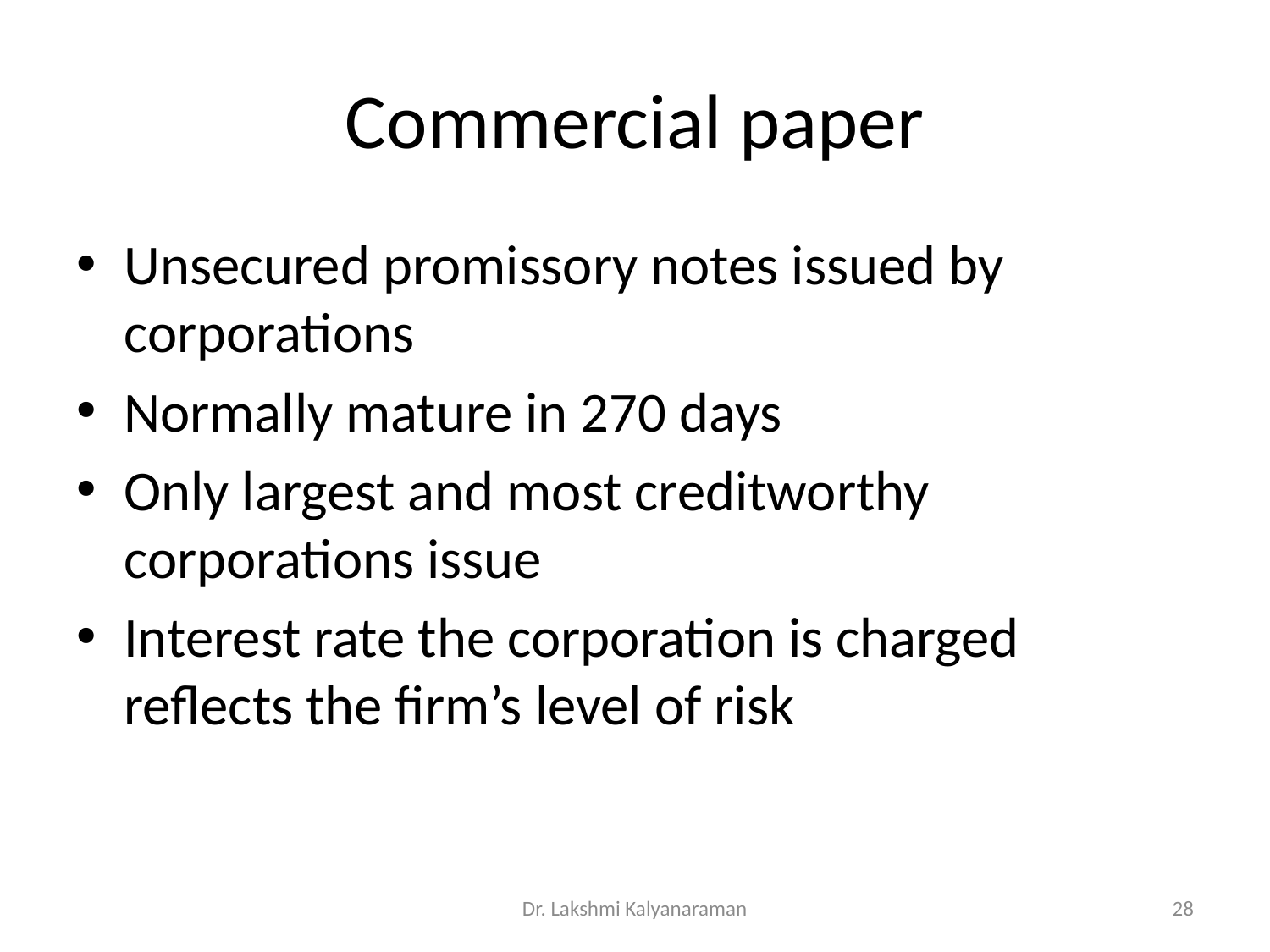

# Commercial paper
Unsecured promissory notes issued by corporations
Normally mature in 270 days
Only largest and most creditworthy corporations issue
Interest rate the corporation is charged reflects the firm’s level of risk
Dr. Lakshmi Kalyanaraman
28